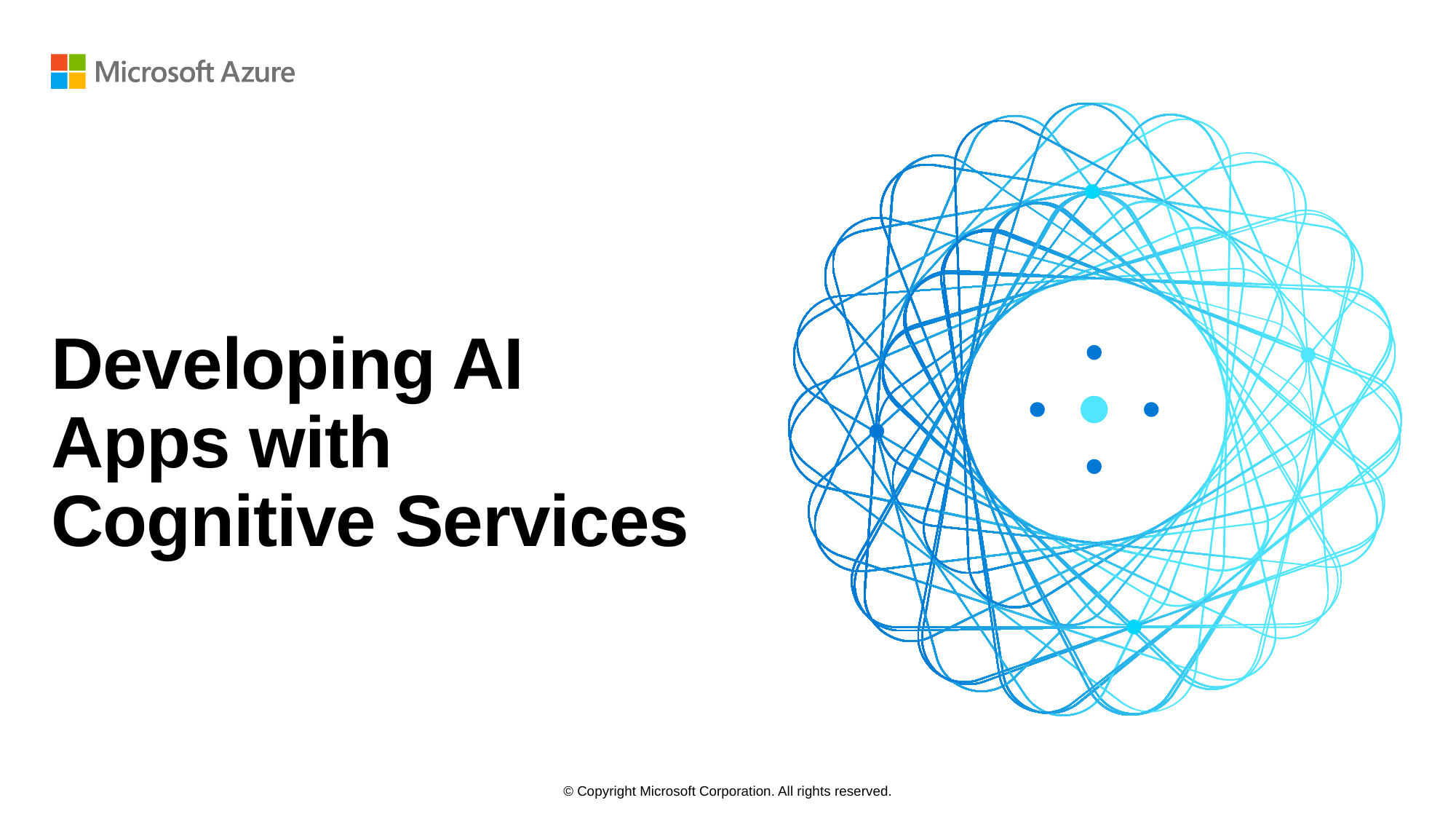

# Developing AI Apps with Cognitive Services